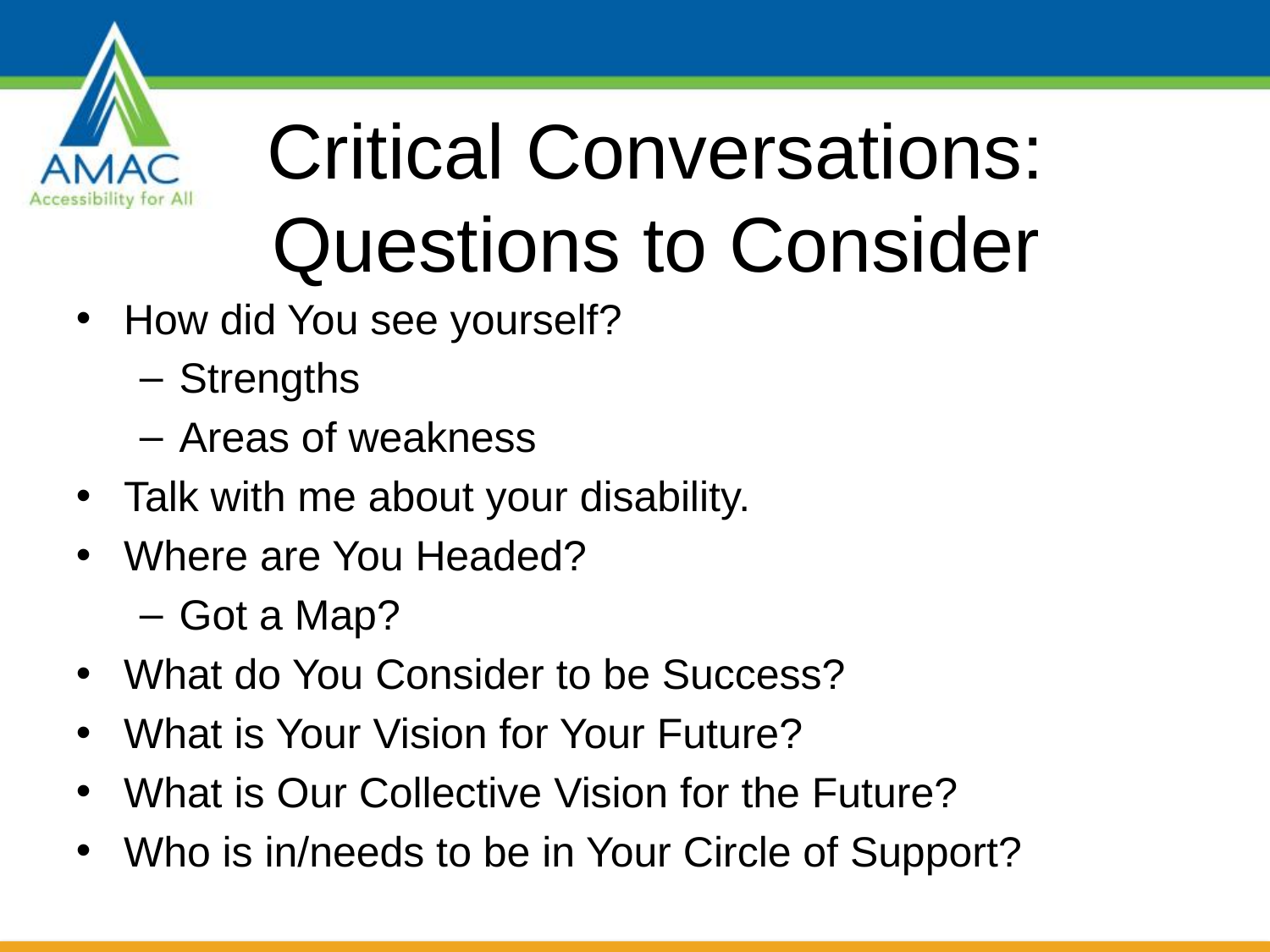

# Critical Conversations: Questions to Consider
How did You see yourself?
Strengths
Areas of weakness
Talk with me about your disability.
Where are You Headed?
Got a Map?
What do You Consider to be Success?
What is Your Vision for Your Future?
What is Our Collective Vision for the Future?
Who is in/needs to be in Your Circle of Support?